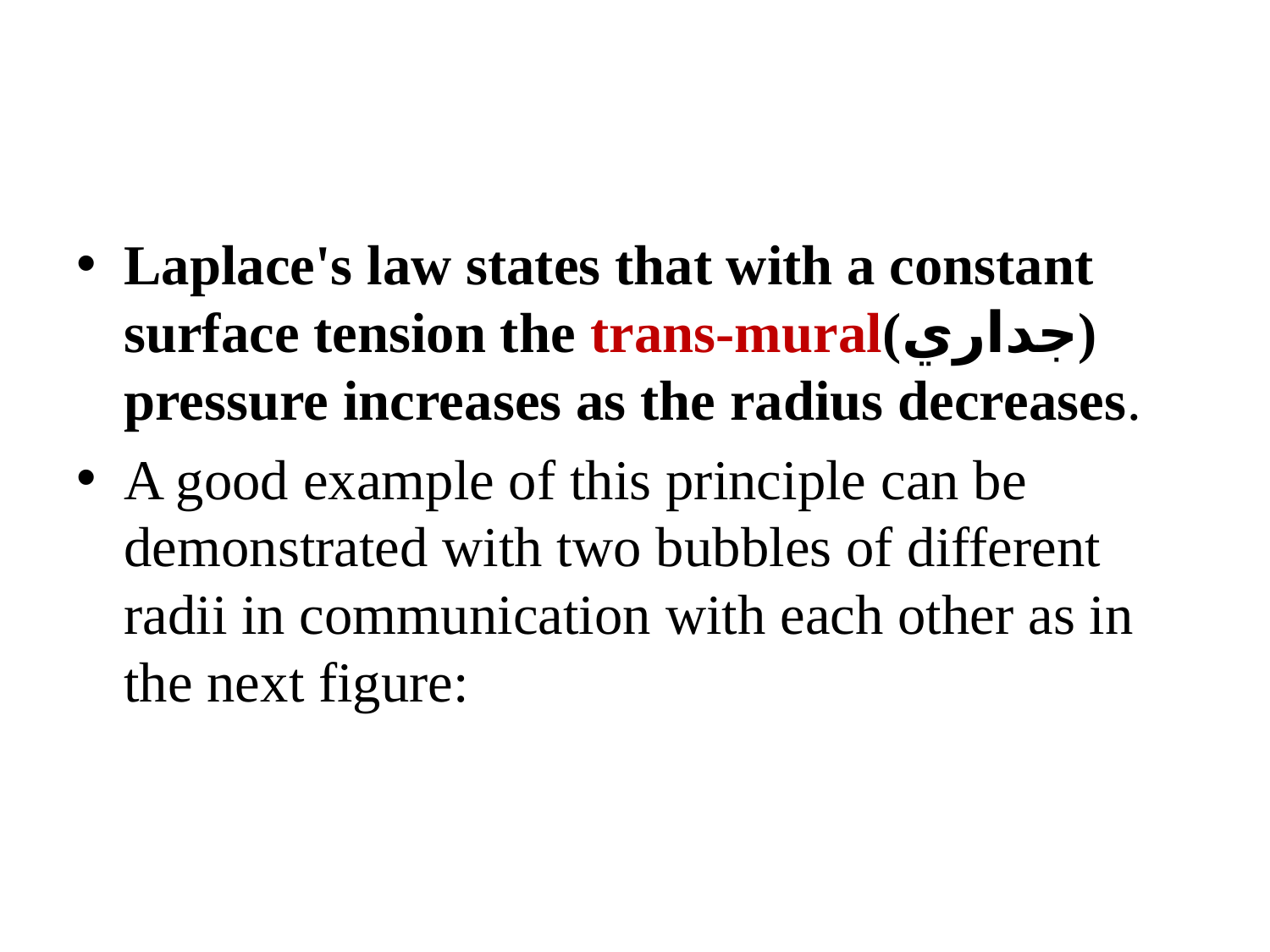

#
Laplace's law states that with a constant surface tension the trans-mural(جداري) pressure increases as the radius decreases.
A good example of this principle can be demonstrated with two bubbles of different radii in communication with each other as in the next figure: